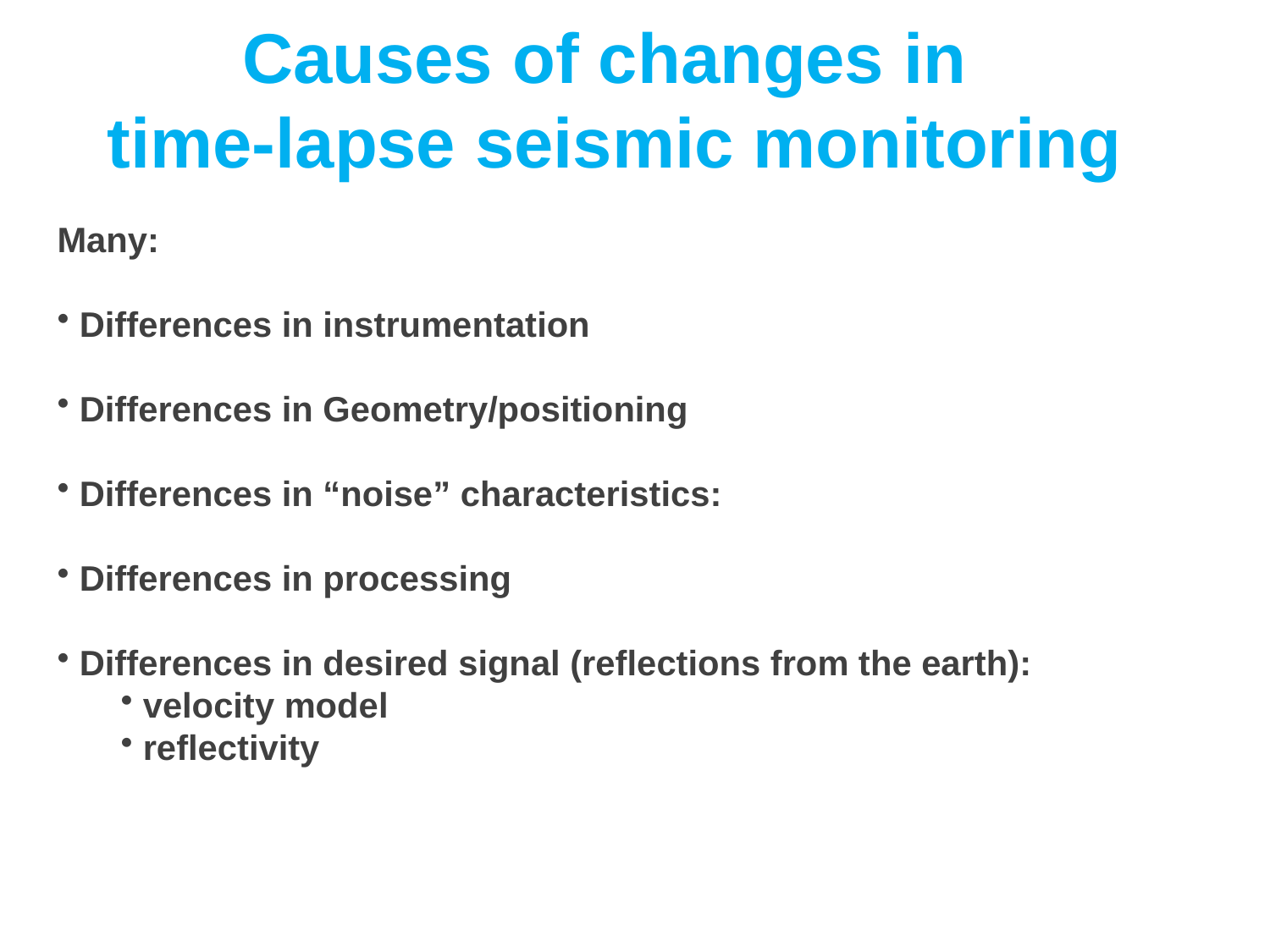

Causes of changes in
time-lapse seismic monitoring
Many:

 Differences in instrumentation

 Differences in Geometry/positioning

 Differences in “noise” characteristics:

 Differences in processing

 Differences in desired signal (reflections from the earth):
 velocity model
 reflectivity